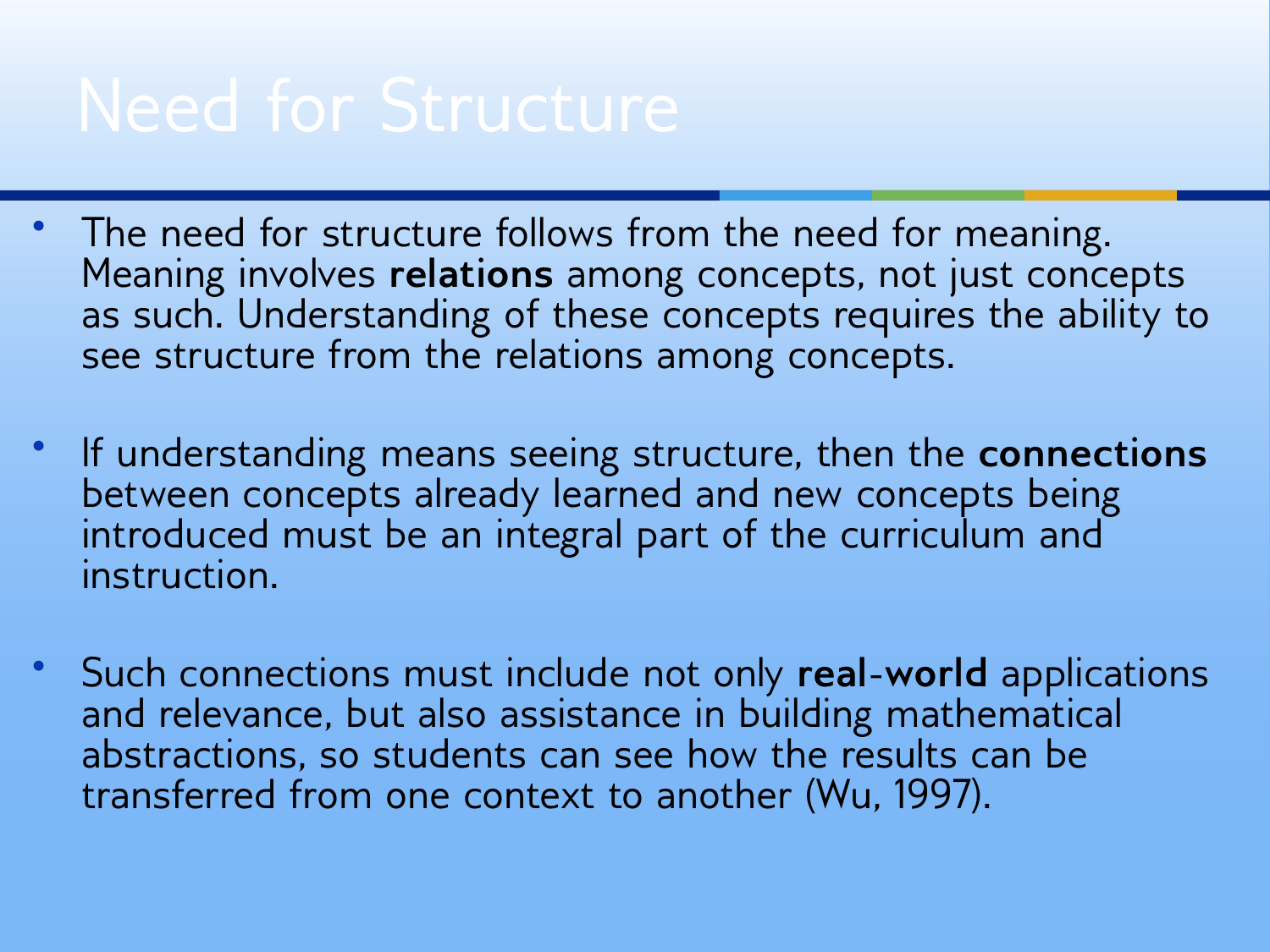

# Need for Structure
The need for structure follows from the need for meaning. Meaning involves relations among concepts, not just concepts as such. Understanding of these concepts requires the ability to see structure from the relations among concepts.

If understanding means seeing structure, then the connections between concepts already learned and new concepts being introduced must be an integral part of the curriculum and instruction.

Such connections must include not only real-world applications and relevance, but also assistance in building mathematical abstractions, so students can see how the results can be transferred from one context to another (Wu, 1997).